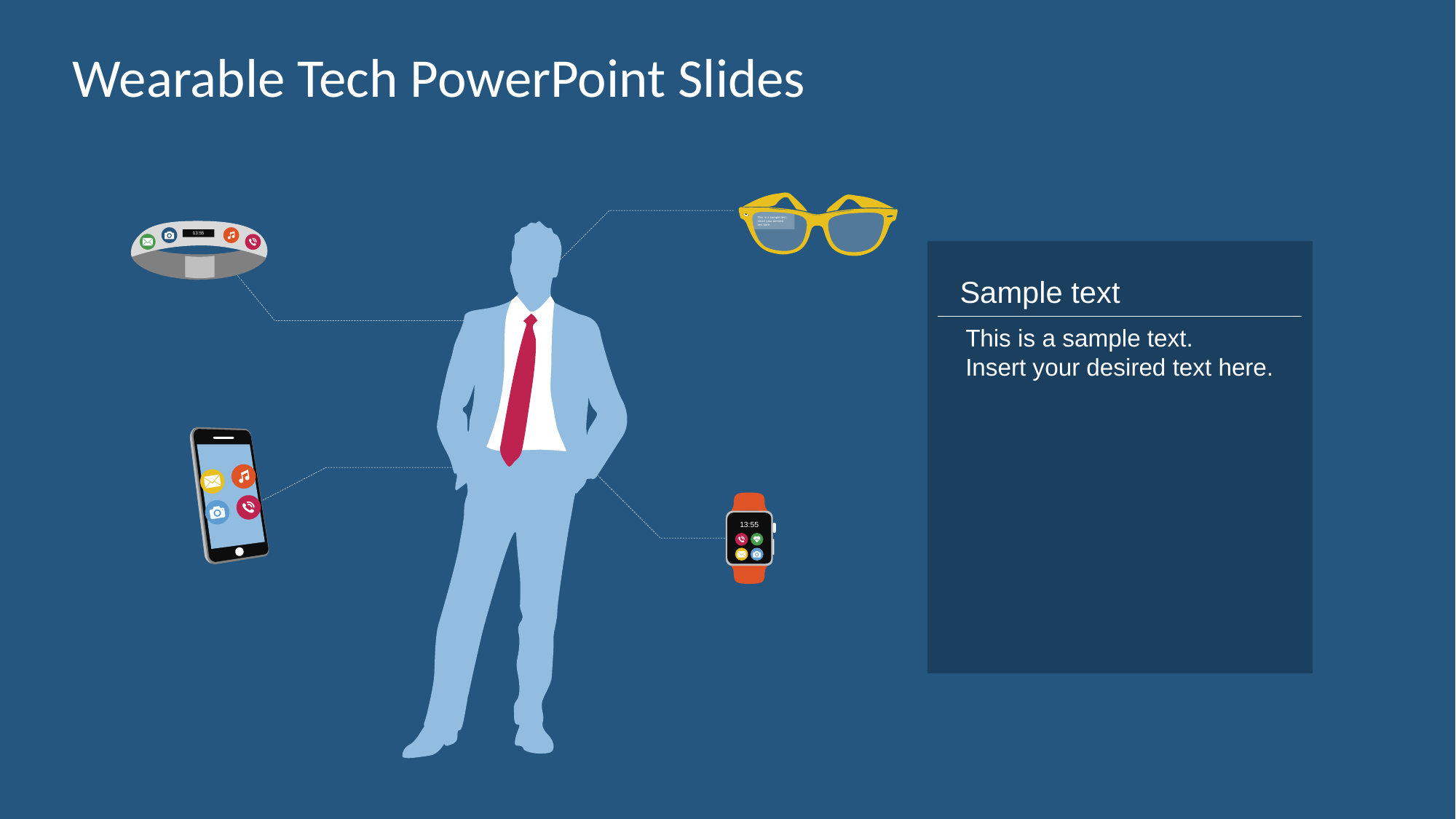

# Wearable Tech PowerPoint Slides

This is a sample text.
Insert your desired text here.

13:55

Sample text
This is a sample text.
Insert your desired text here.

13:55